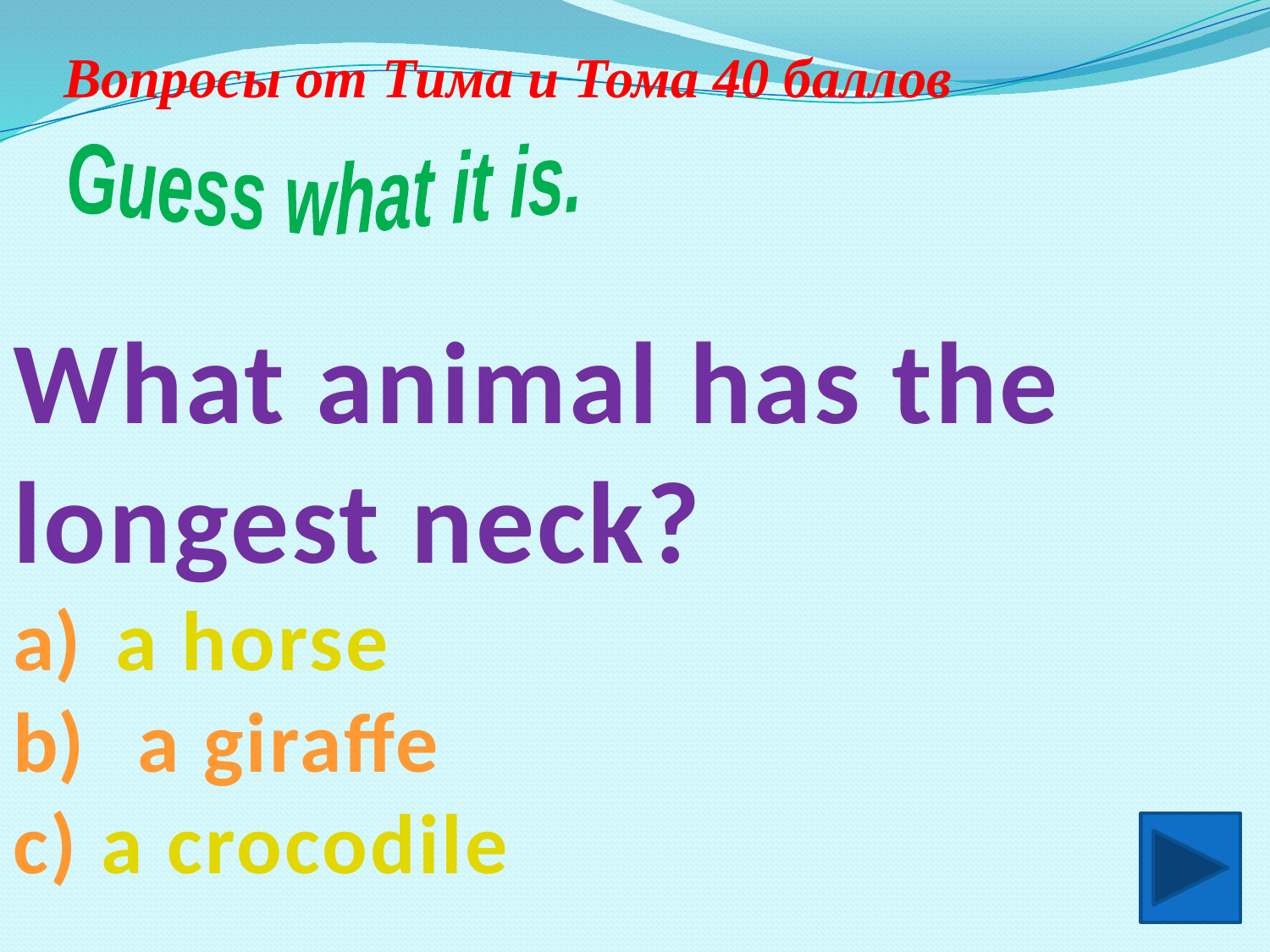

# Вопросы от Тима и Тома 40 баллов
Guess what it is.

What animal has the longest neck?
a horse
 a giraffe
c) a crocodile